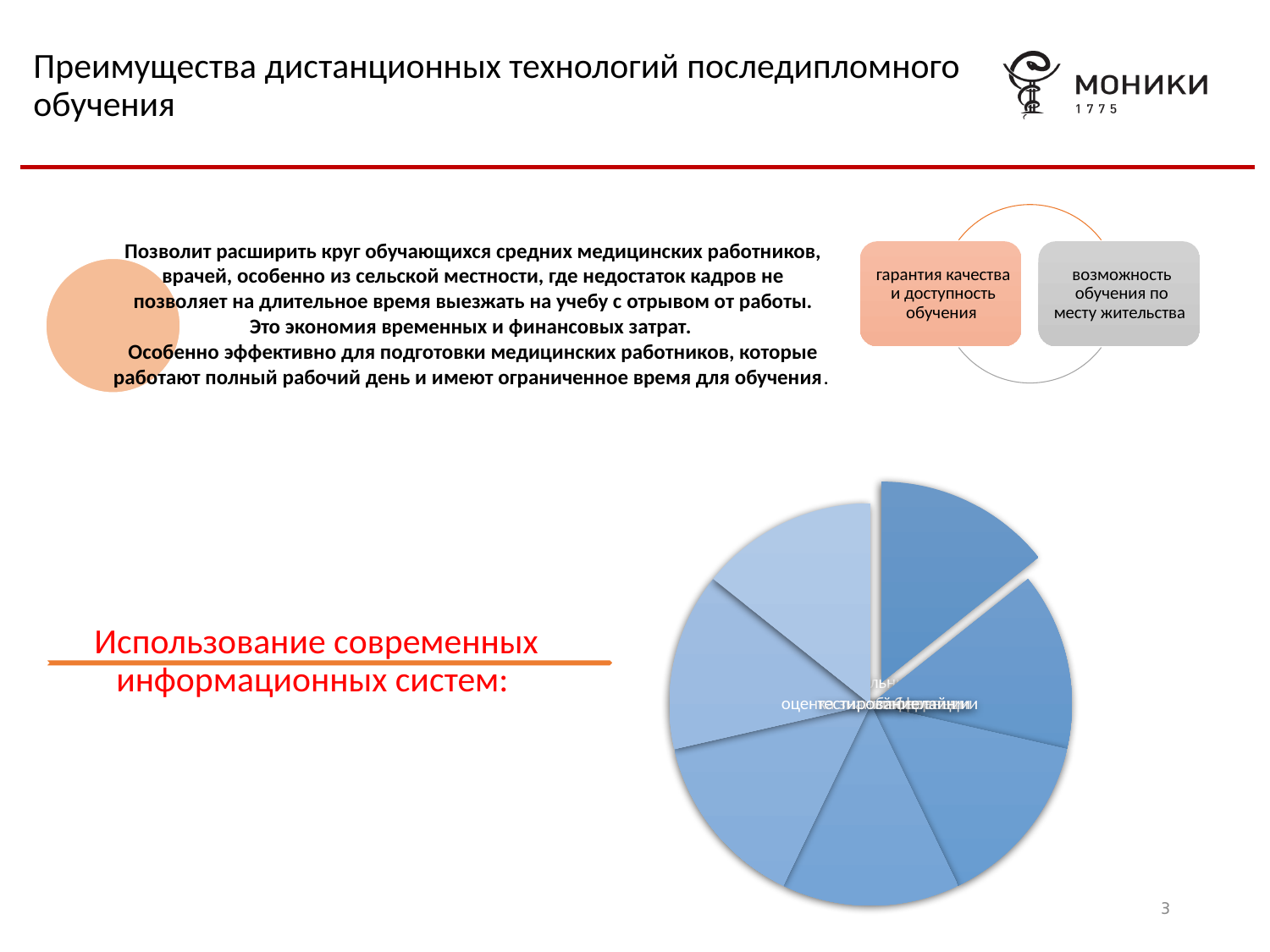

# Преимущества дистанционных технологий последипломного обучения

Позволит расширить круг обучающихся средних медицинских работников, врачей, особенно из сельской местности, где недостаток кадров не позволяет на длительное время выезжать на учебу с отрывом от работы.
Это экономия временных и финансовых затрат.
Особенно эффективно для подготовки медицинских работников, которые работают полный рабочий день и имеют ограниченное время для обучения.

гарантия качества и доступность обучения
возможность обучения по месту жительства
учебные социальные сети E-mail
электронные библиотеки
компьютерные конференции
виртуальные конференции
мастер-классы
оценка знаний он-лайн
тестирование
Использование современных информационных систем:

3